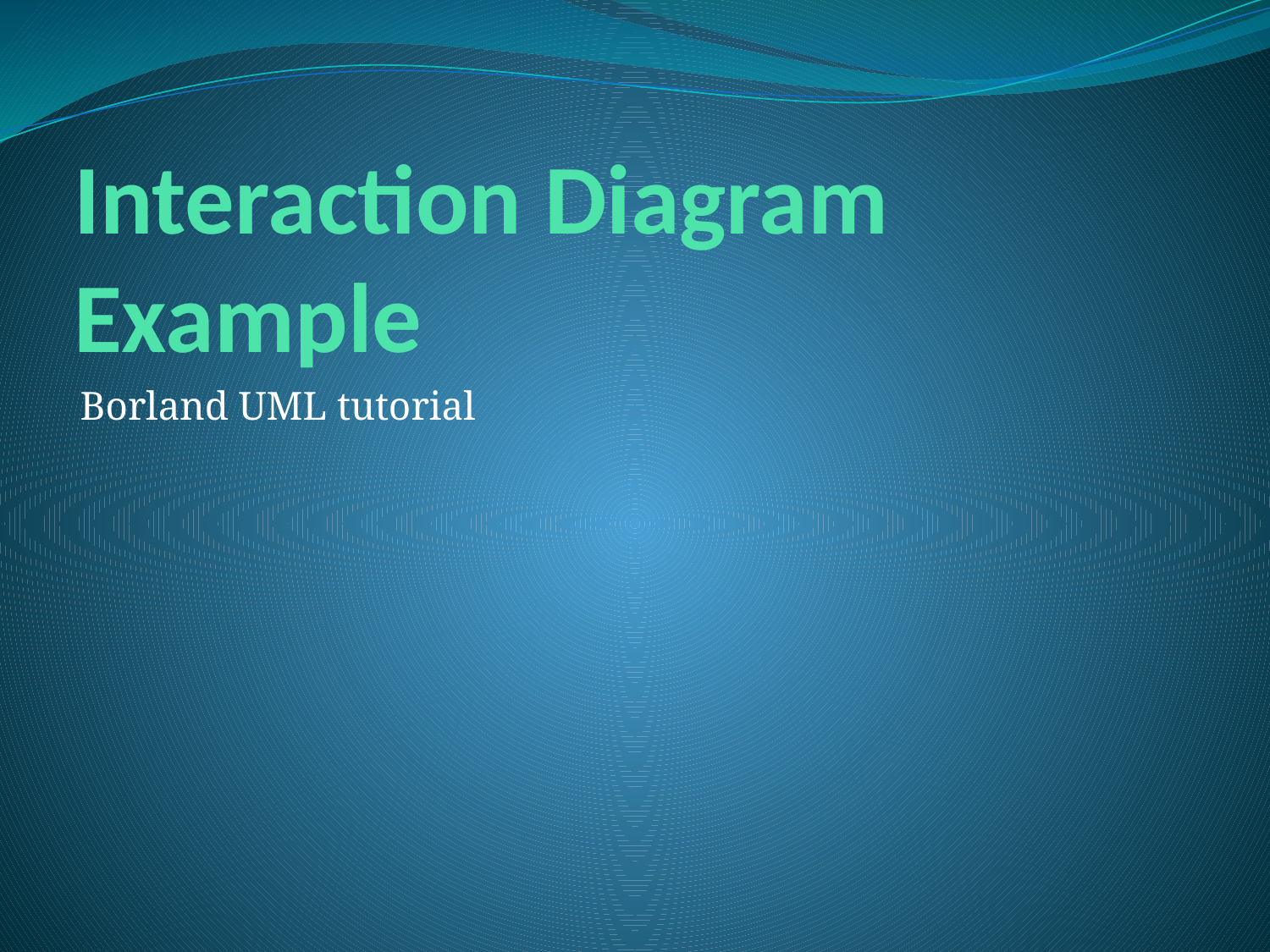

# Interaction Diagram Example
Borland UML tutorial